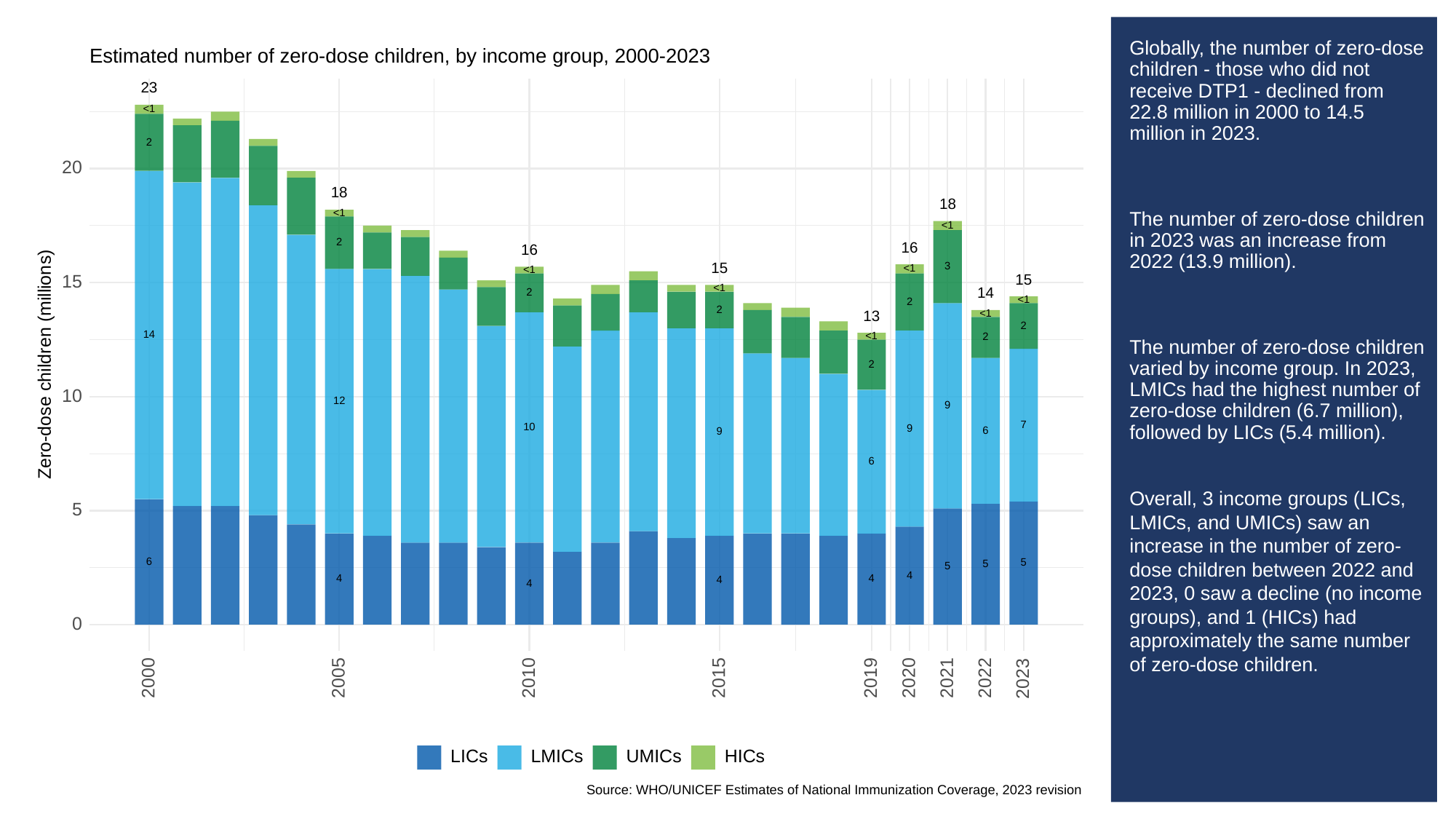

# Globally, the number of zero-dose children - those who did not receive DTP1 - declined from 22.8 million in 2000 to 14.5 million in 2023.

The number of zero-dose children in 2023 was an increase from 2022 (13.9 million).

The number of zero-dose children varied by income group. In 2023, LMICs had the highest number of zero-dose children (6.7 million), followed by LICs (5.4 million).

Overall, 3 income groups (LICs, LMICs, and UMICs) saw an increase in the number of zero-dose children between 2022 and 2023, 0 saw a decline (no income groups), and 1 (HICs) had approximately the same number of zero-dose children.

Estimated number of zero-dose children, by income group, 2000-2023

23

<1

2

20

18
18

<1

<1

2
16
16

3
15

<1
<1

15

15

<1

14
2

<1

2

2

<1

13

2

14
<1

2

Zero-dose children (millions)

2

10

12
9
7
10
9
6
9

6

5

6
5
5
5

4
4
4
4
4
0

2023
2000
2005
2010
2015
2019
2020
2021
2022

LICs
LMICs
UMICs
HICs
Source: WHO/UNICEF Estimates of National Immunization Coverage, 2023 revision